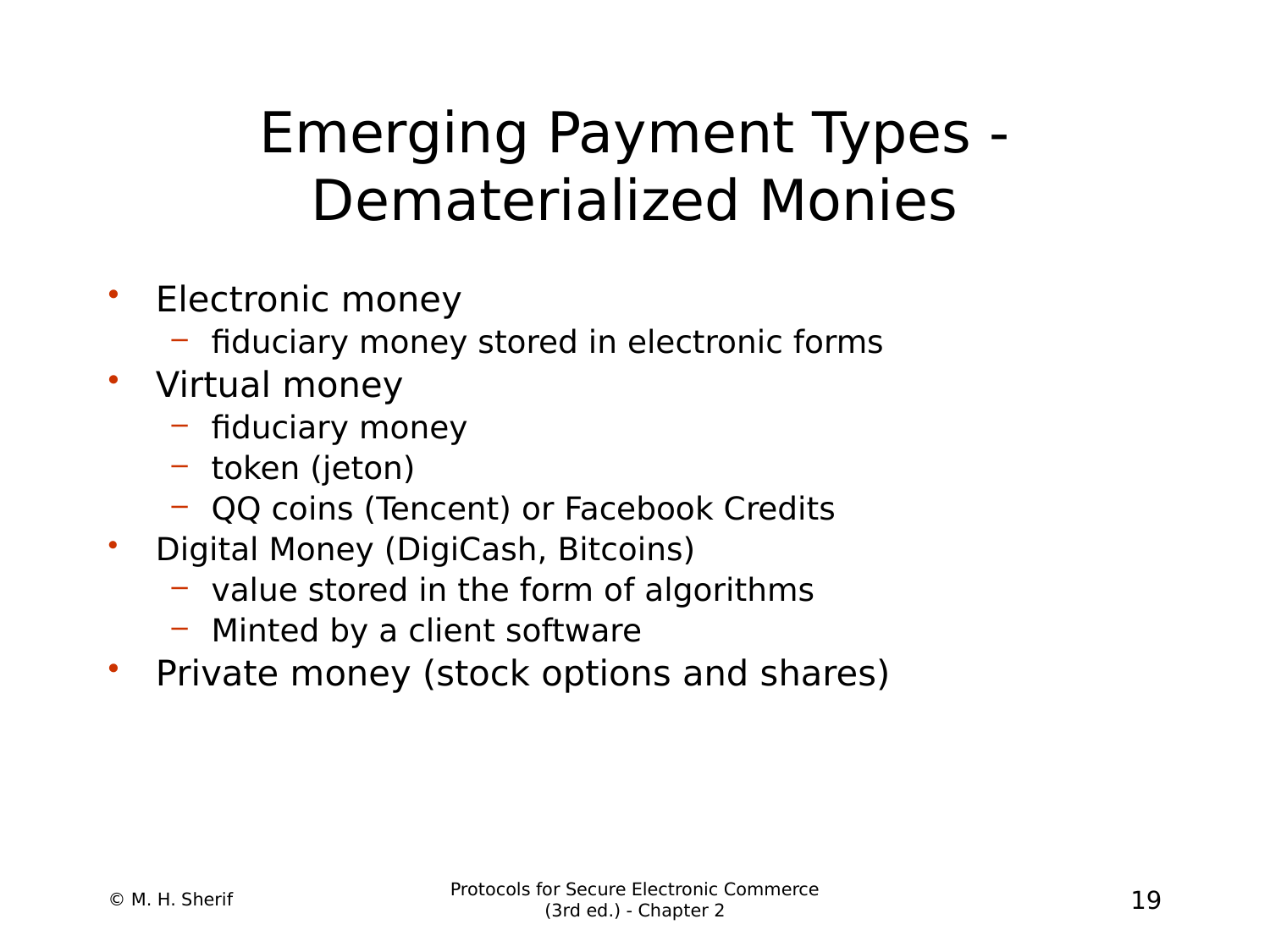

# Emerging Payment Types - Dematerialized Monies
Electronic money
fiduciary money stored in electronic forms
Virtual money
fiduciary money
token (jeton)
QQ coins (Tencent) or Facebook Credits
Digital Money (DigiCash, Bitcoins)
value stored in the form of algorithms
Minted by a client software
Private money (stock options and shares)
© M. H. Sherif
Protocols for Secure Electronic Commerce (3rd ed.) - Chapter 2
19